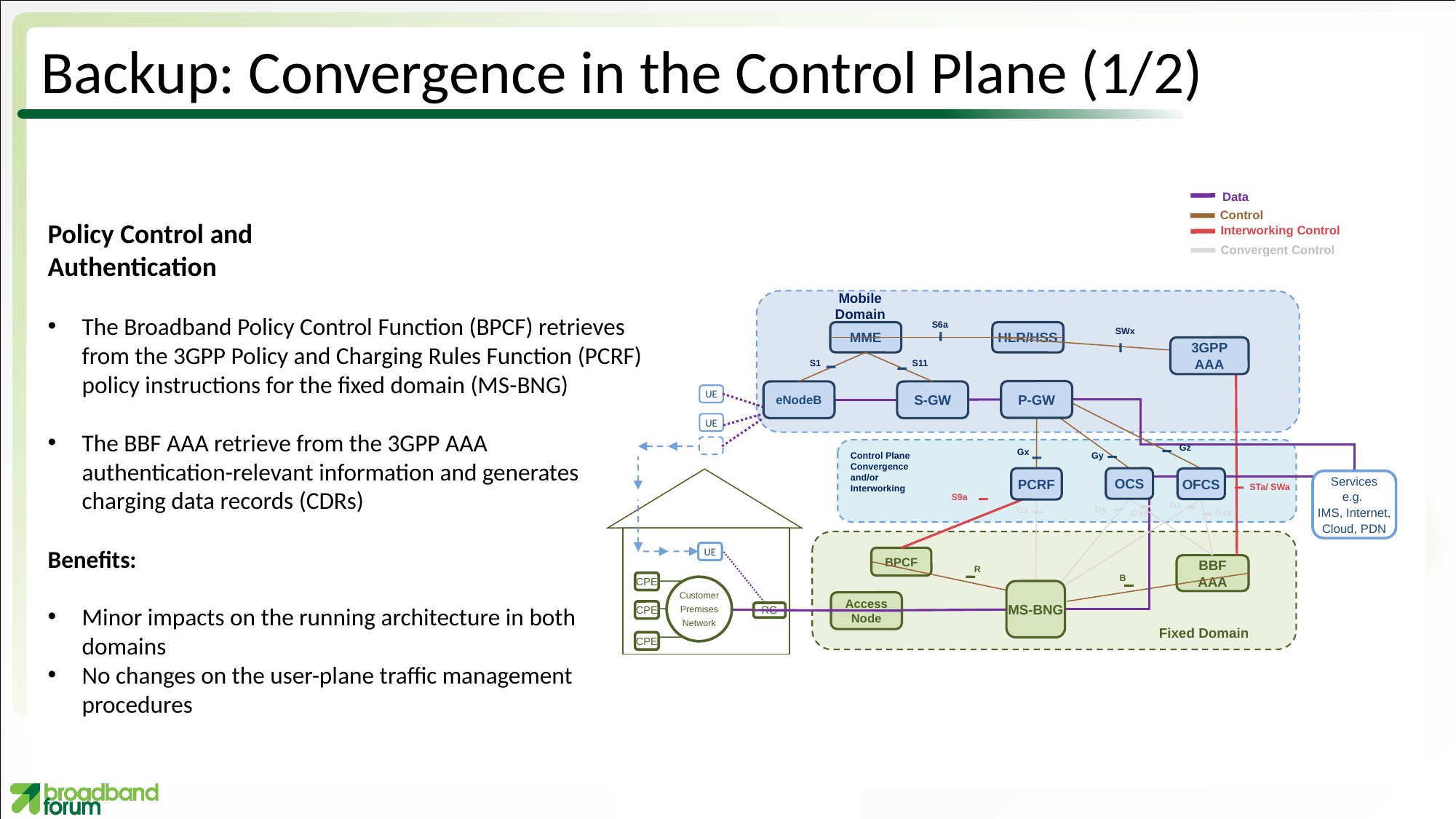

# Backup: Convergence in the Control Plane (1/2)

Policy Control and
Authentication

The Broadband Policy Control Function (BPCF) retrieves from the 3GPP Policy and Charging Rules Function (PCRF) policy instructions for the fixed domain (MS-BNG)

The BBF AAA retrieve from the 3GPP AAA authentication-relevant information and generates charging data records (CDRs)

Benefits:

Minor impacts on the running architecture in both domains
No changes on the user-plane traffic management procedures

Data
Control
Interworking Control
Convergent Control
Mobile Domain

S6a
SWx
MME
HLR/HSS

3GPP AAA

S1
S11

P-GW
eNodeB
S-GW
UE

UE

Gz

Gx
Gy
Control Plane Convergence and/or Interworking

PCRF
OCS
OFCS

Services
e.g.
IMS, Internet,
Cloud, PDN
STa/ SWa
S9a

Gz
Gy

Gx
Gza
Gya

UE

BPCF
BBF AAA
R
B
CPE
Customer
Premises
Network

MS-BNG

Access Node
CPE
RG

Fixed Domain
CPE